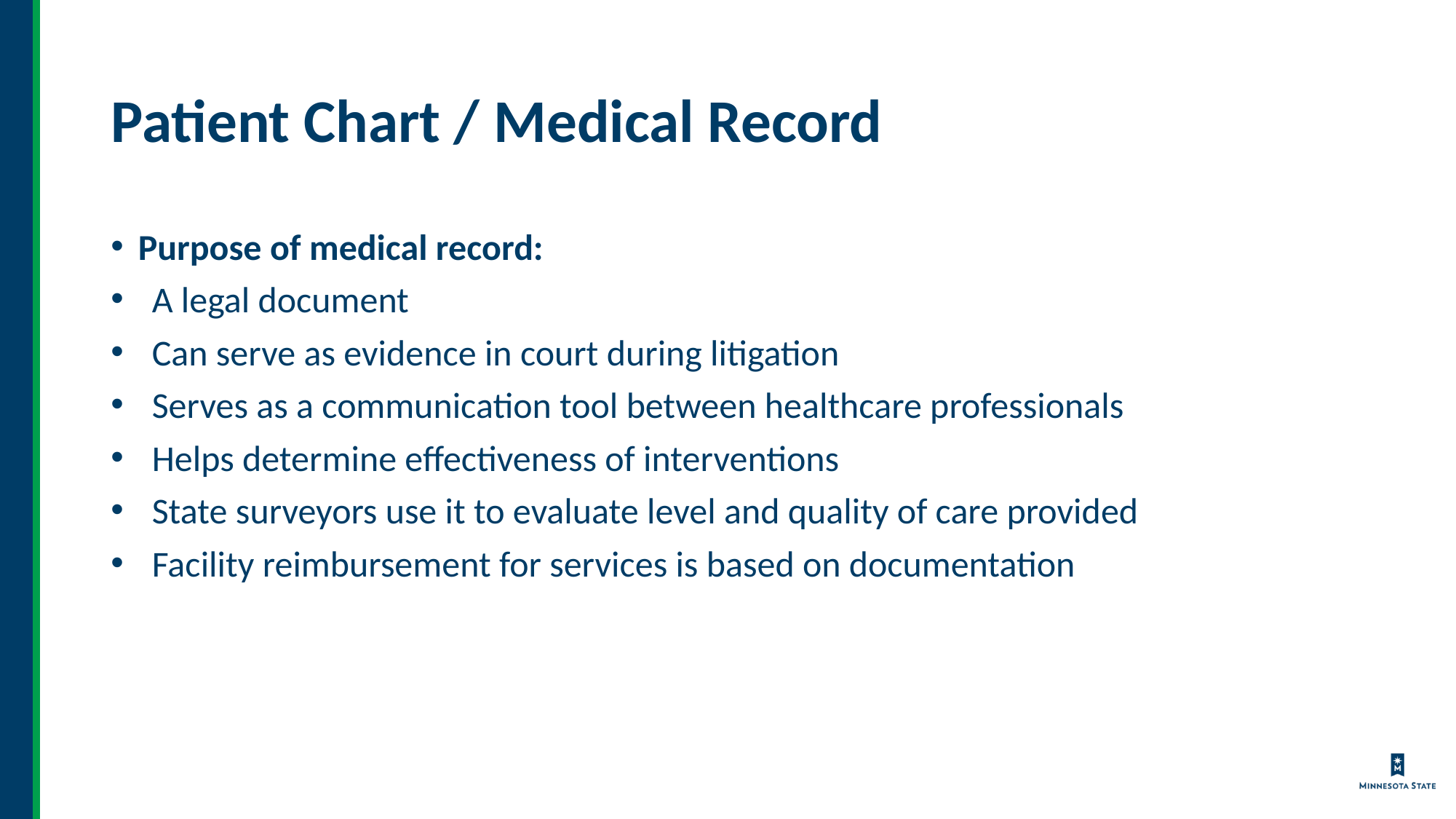

# Patient Chart / Medical Record
Purpose of medical record:
A legal document
Can serve as evidence in court during litigation
Serves as a communication tool between healthcare professionals
Helps determine effectiveness of interventions
State surveyors use it to evaluate level and quality of care provided
Facility reimbursement for services is based on documentation